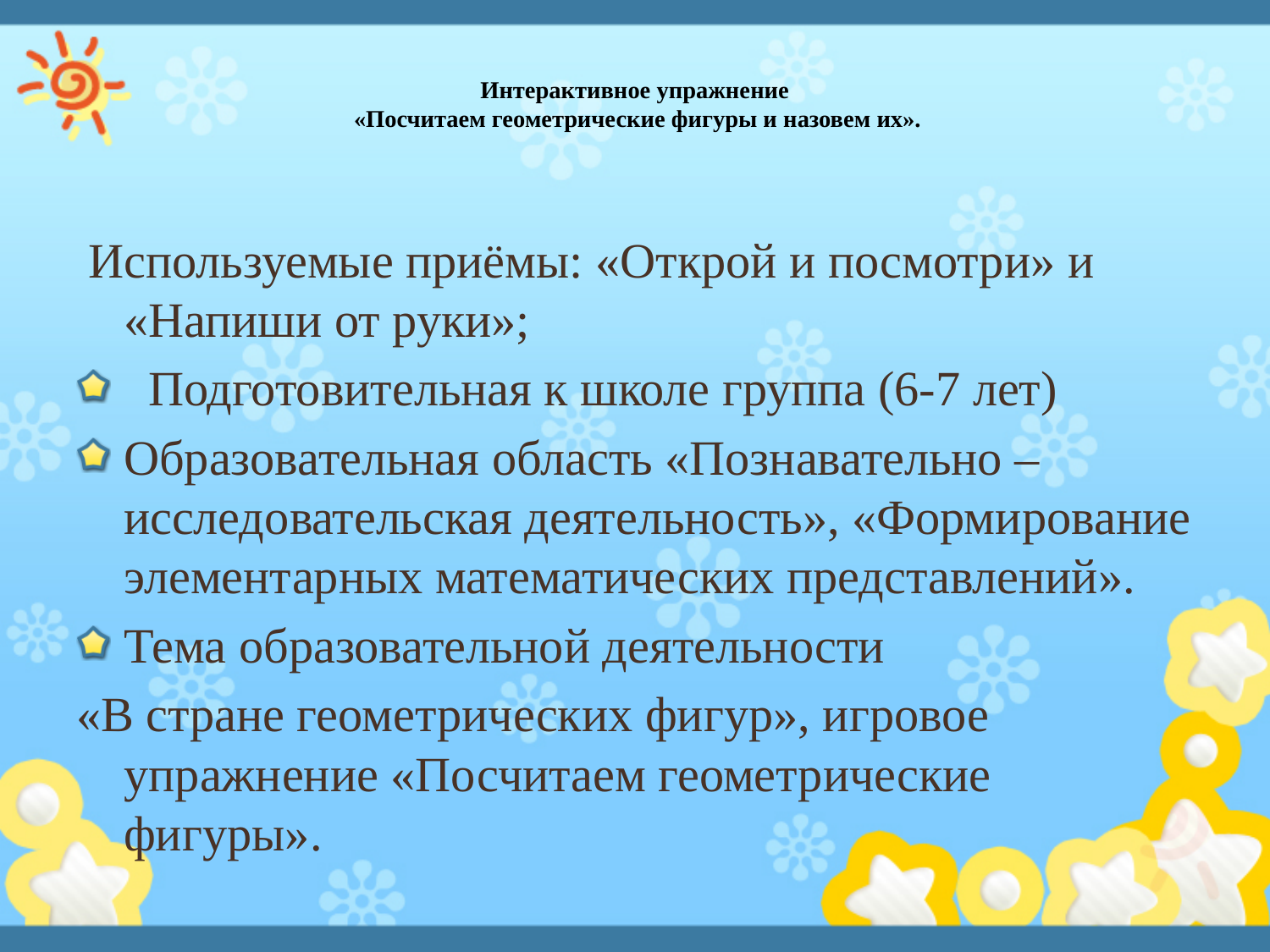

# Интерактивное упражнение «Посчитаем геометрические фигуры и назовем их».
 Используемые приёмы: «Открой и посмотри» и
«Напиши от руки»;
  Подготовительная к школе группа (6-7 лет)
Образовательная область «Познавательно – исследовательская деятельность», «Формирование элементарных математических представлений».
Тема образовательной деятельности
«В стране геометрических фигур», игровое упражнение «Посчитаем геометрические фигуры».